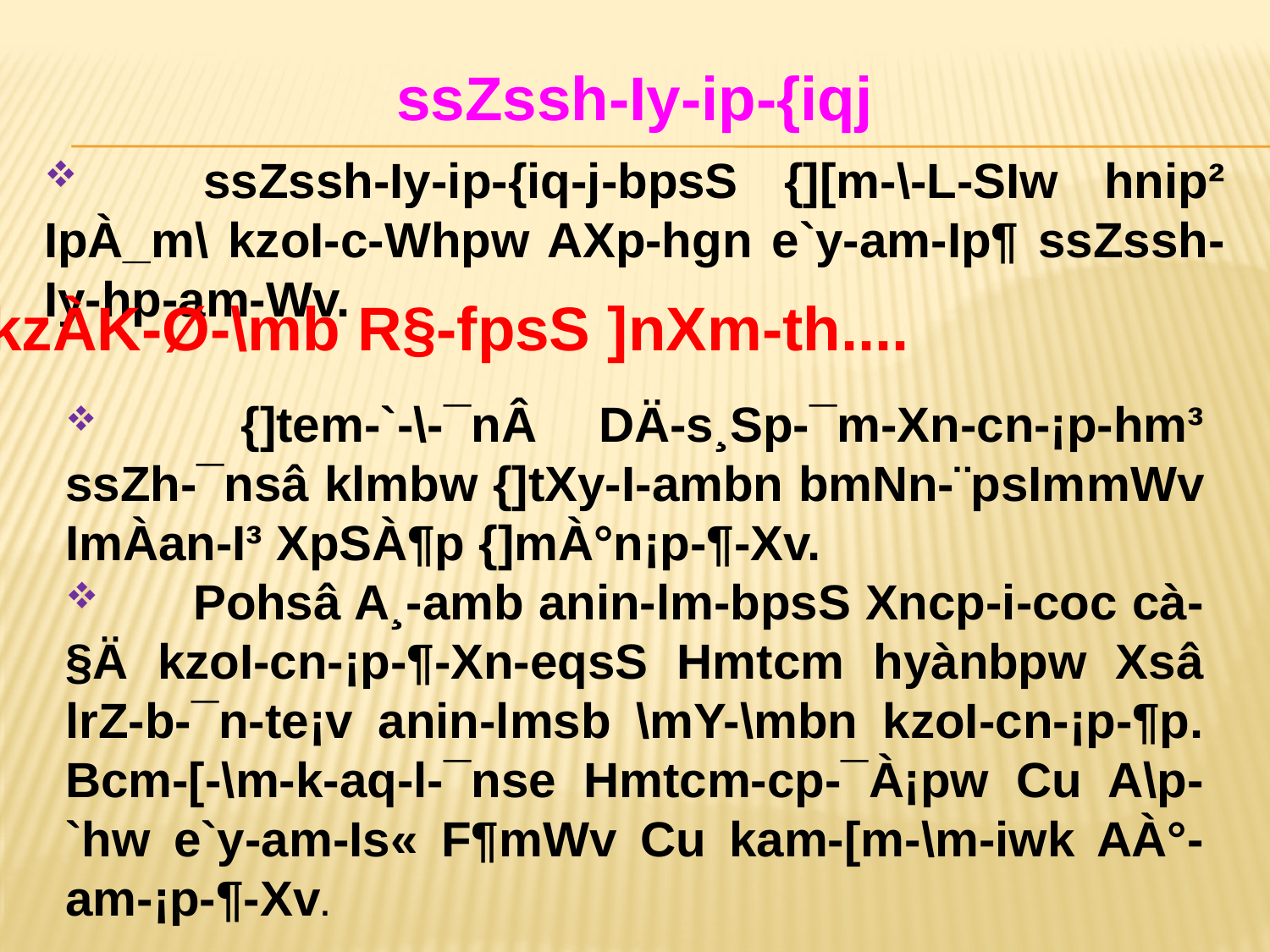

ssZssh-Iy-ip-{iqj

 	ssZssh-Iy-ip-{iq-j-bpsS {][m-\-L-SIw hnip² IpÀ_m\ kzoI-c-Whpw AXp-hgn e`y-am-Ip¶ ssZssh-Iy-hp-am-Wv.
kzÀK-Ø-\mb R§-fpsS ]nXm-th....
 	{]tem-`-\-¯nÂ DÄ-s¸Sp-¯m-Xn-cn-¡p-hm³ ssZh-¯nsâ klmbw {]tXy-I-ambn bmNn-¨psIm­mWv ImÀan-I³ XpSÀ¶p {]mÀ°n¡p-¶-Xv.
 	Pohsâ A¸-amb anin-lm-bpsS Xncp-i-coc cà-§Ä kzoI-cn-¡p-¶-Xn-eqsS Hmtcm hyànbpw Xsâ lrZ-b-¯n-te¡v anin-lmsb \mY-\mbn kzoI-cn-¡p-¶p. Bcm-[-\m-k-aq-l-¯nse Hmtcm-cp-¯À¡pw Cu A\p-`hw e`y-am-Is« F¶mWv Cu kam-[m-\m-iwk AÀ°-am-¡p-¶-Xv.